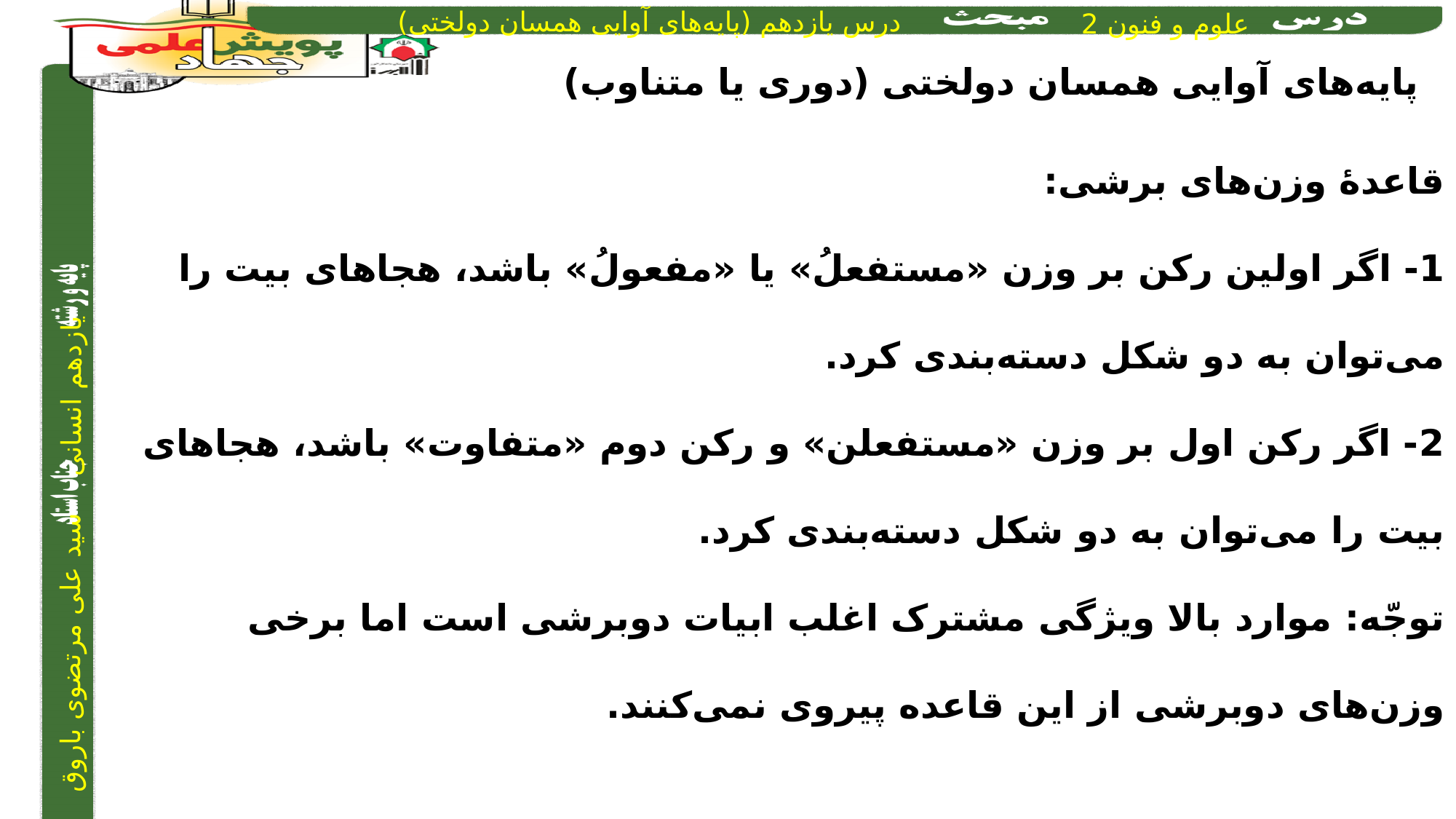

پایه‌های آوایی همسان دولختی (دوری یا متناوب)
قاعدۀ وزن‌های برشی:
1- اگر اولین رکن بر وزن «مستفعلُ» یا «مفعولُ» باشد، هجاهای بیت را می‌توان به دو شکل دسته‌بندی کرد.
2- اگر رکن اول بر وزن «مستفعلن» و رکن دوم «متفاوت» باشد، هجاهای بیت را می‌توان به دو شکل دسته‌بندی کرد.
توجّه: موارد بالا ویژگی مشترک اغلب ابیات دوبرشی است اما برخی وزن‌های دوبرشی از این قاعده پیروی نمی‌کنند.